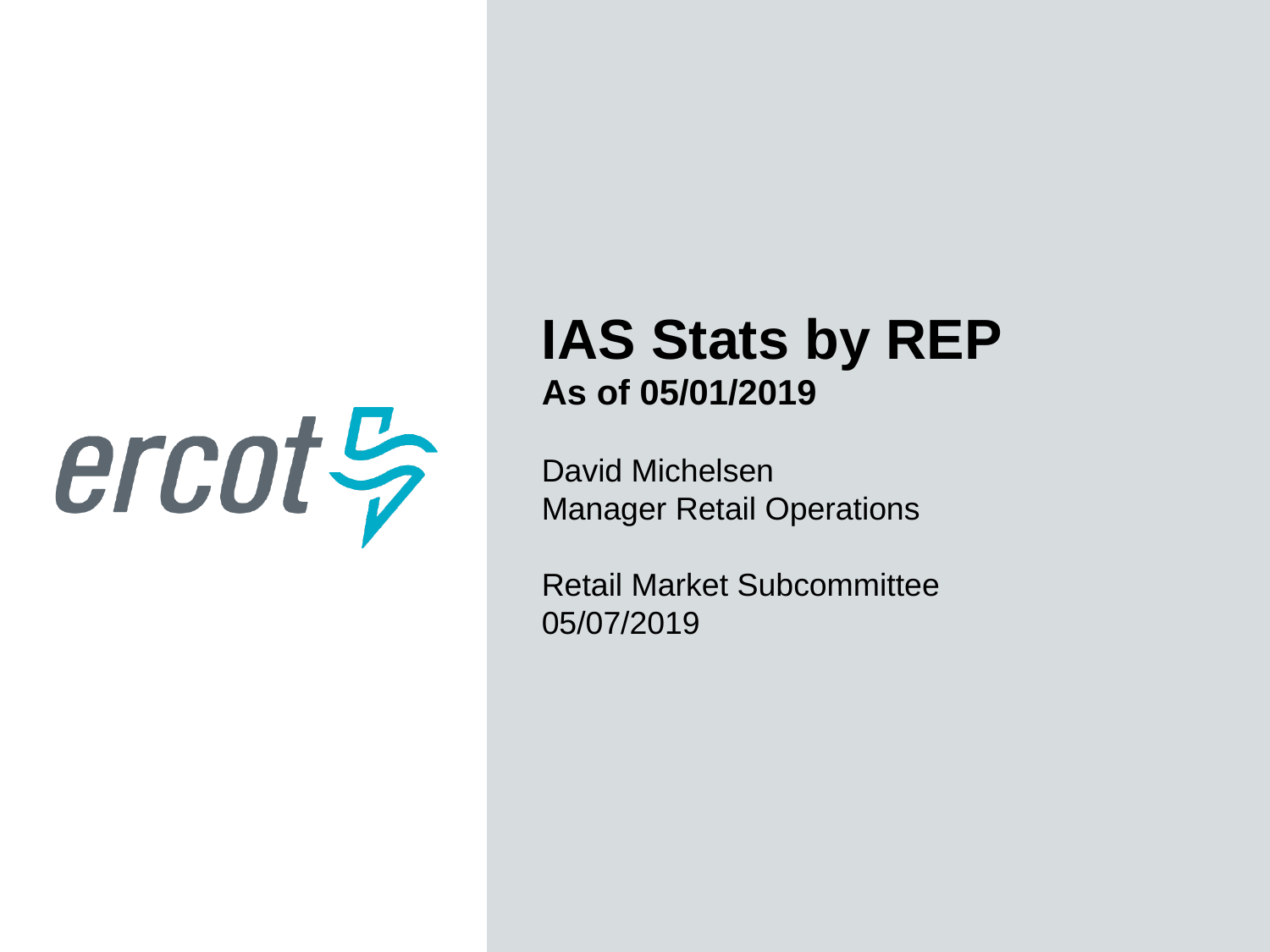

IAS Stats by REP
As of 05/01/2019

David Michelsen
Manager Retail Operations

Retail Market Subcommittee
05/07/2019